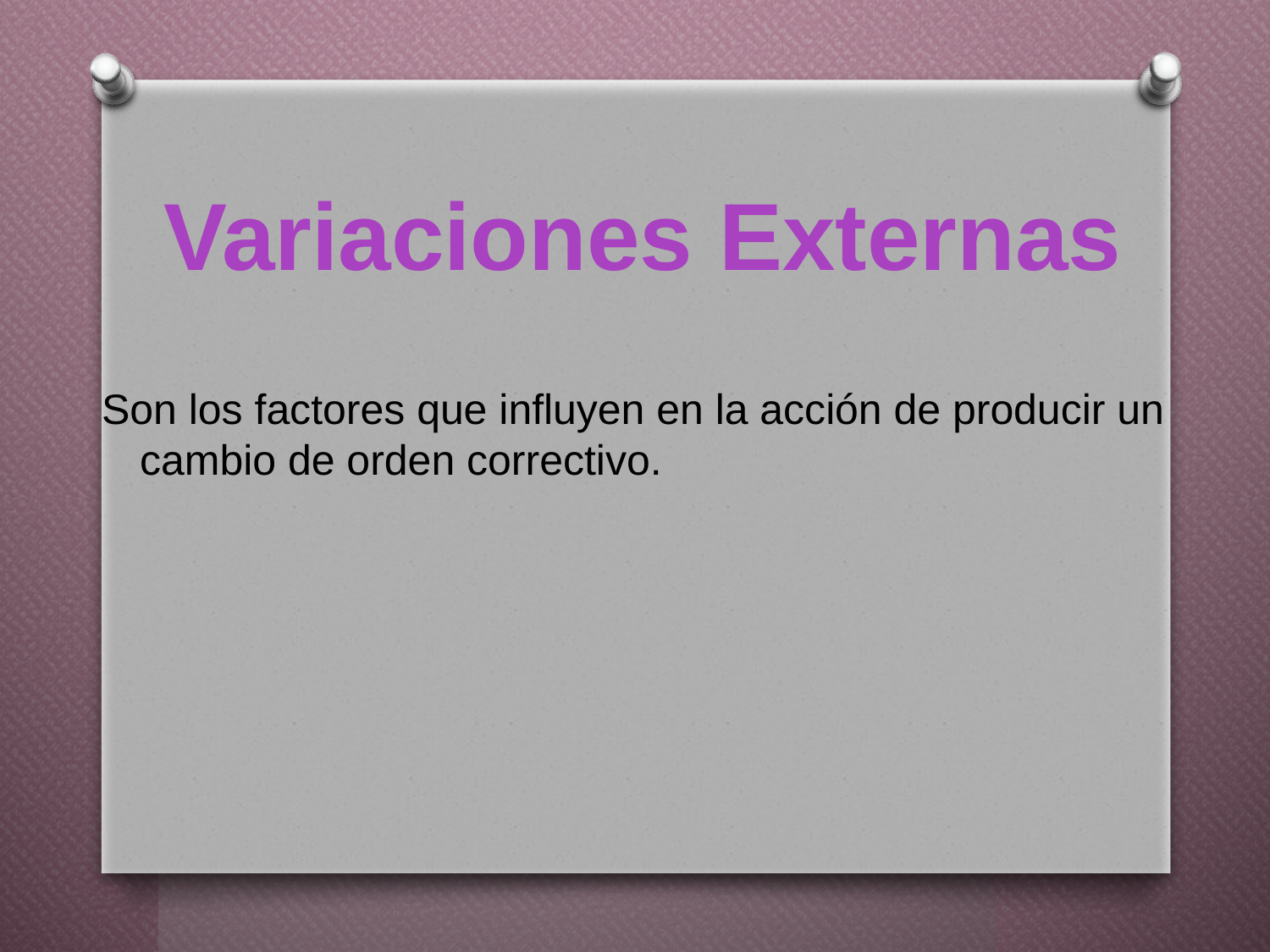

Variaciones Externas
Son los factores que influyen en la acción de producir un cambio de orden correctivo.